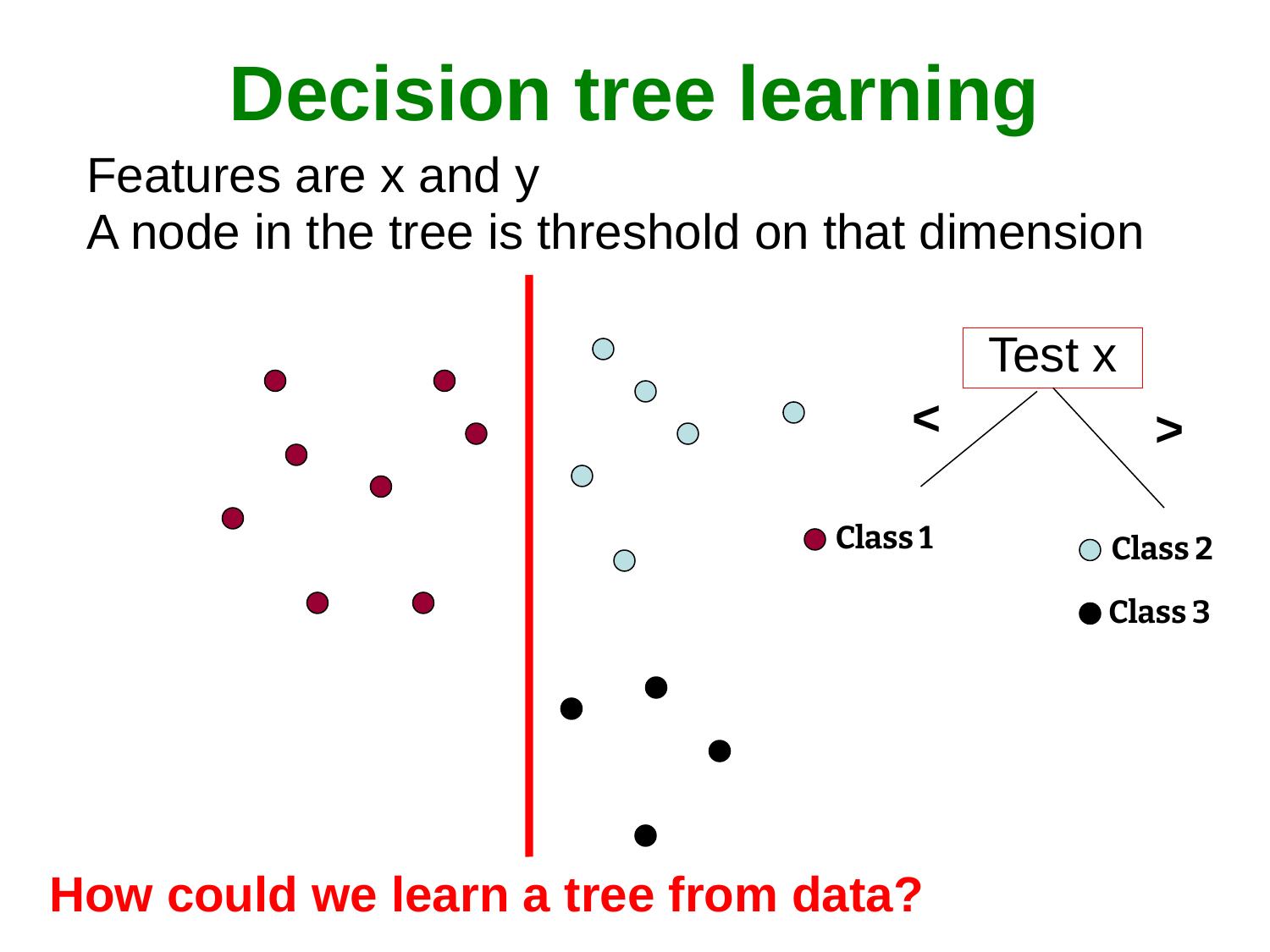

# Decision tree learning
Features are x and y
A node in the tree is threshold on that dimension

Test x

<

>

Class 1

Class 2

Class 3

How could we learn a tree from data?